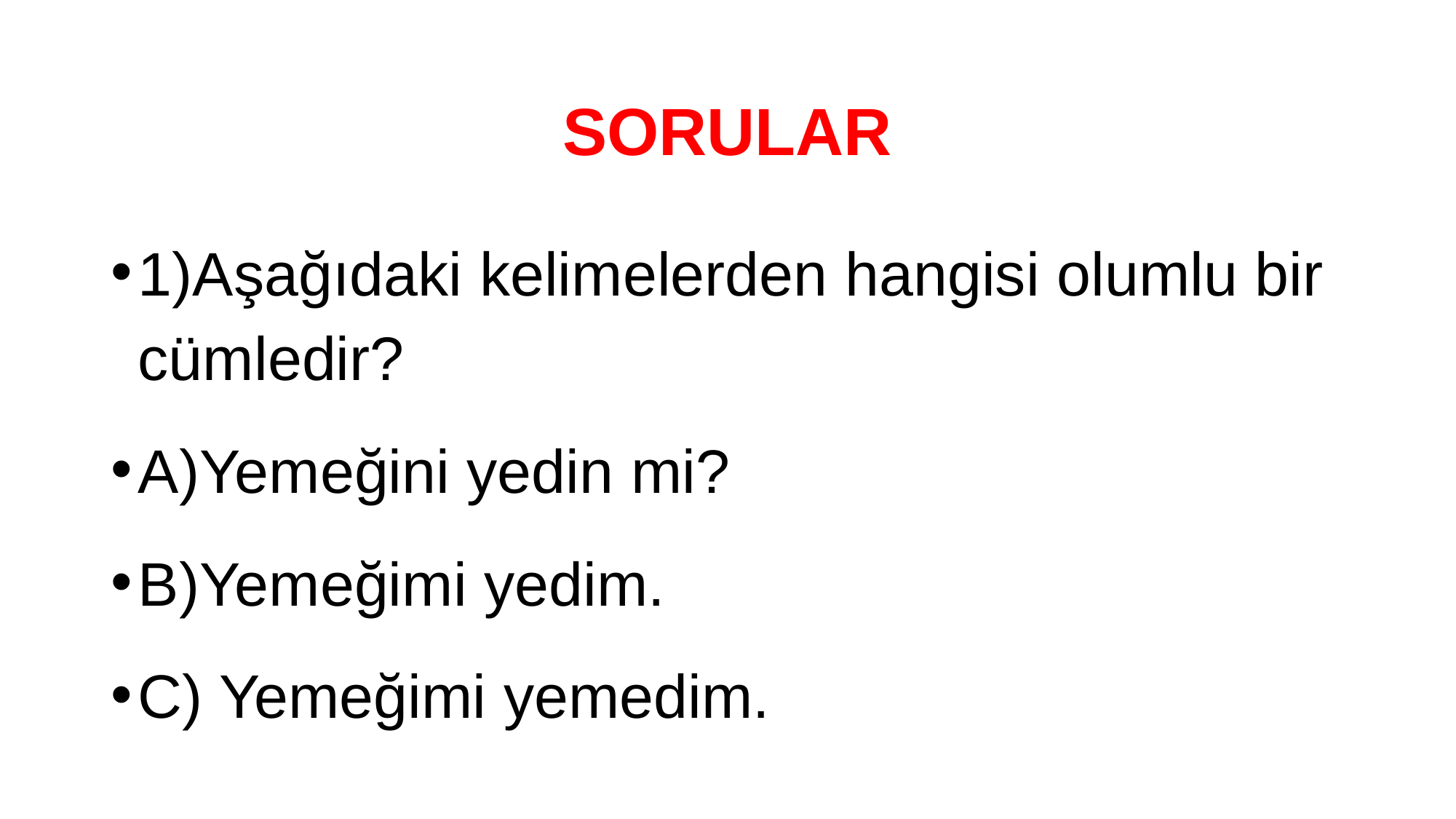

# SORULAR
1)Aşağıdaki kelimelerden hangisi olumlu bir cümledir?
A)Yemeğini yedin mi?
B)Yemeğimi yedim.
C) Yemeğimi yemedim.